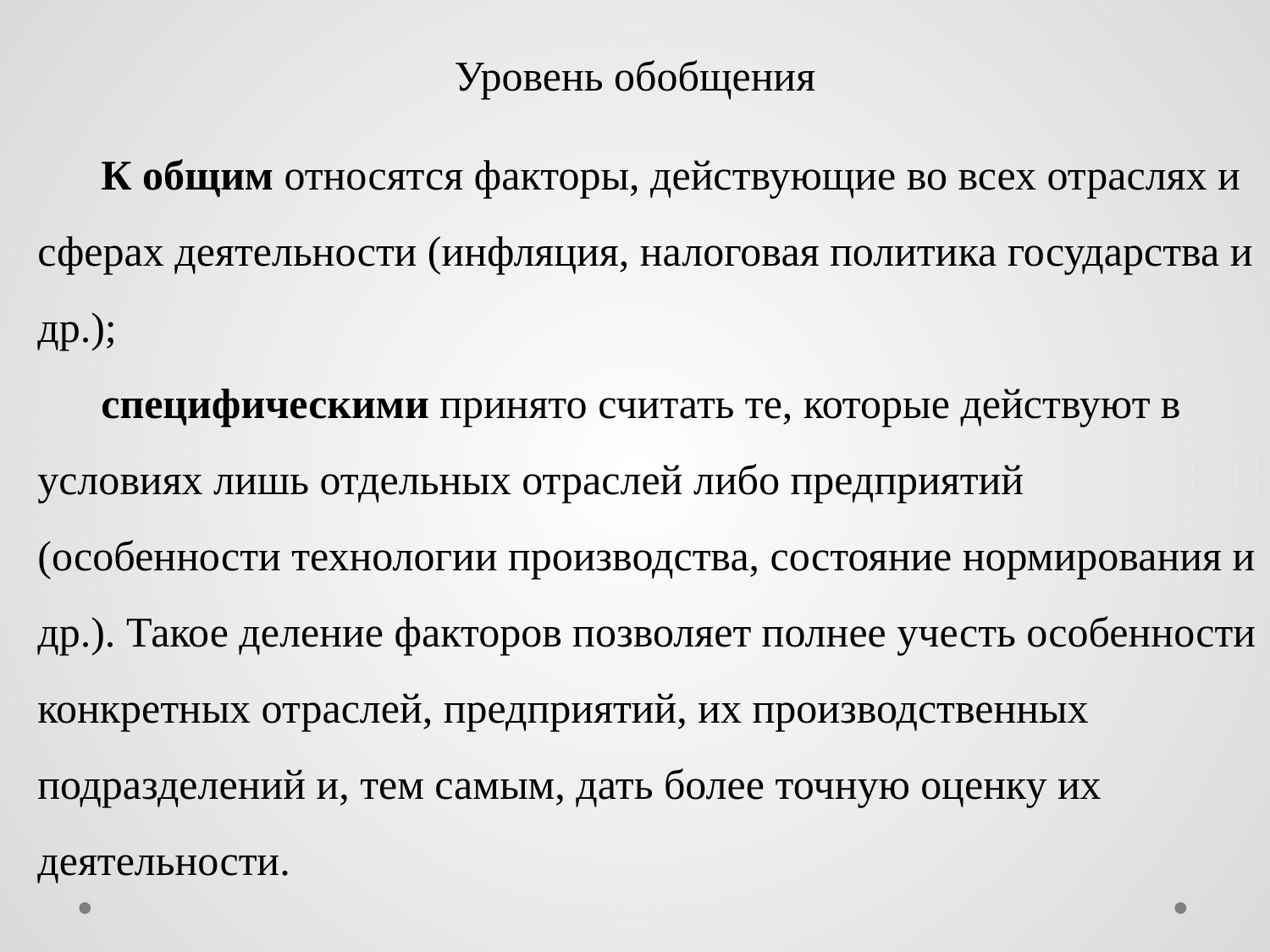

# Уровень обобщения
К общим относятся факторы, действующие во всех отраслях и сферах деятельности (инфляция, налоговая политика государства и др.);
специфическими принято считать те, которые действуют в условиях лишь отдельных отраслей либо предприятий (особенности технологии производства, состояние нормирования и др.). Такое деление факторов позволяет полнее учесть особенности конкретных отраслей, предприятий, их производственных подразделений и, тем самым, дать более точную оценку их деятельности.